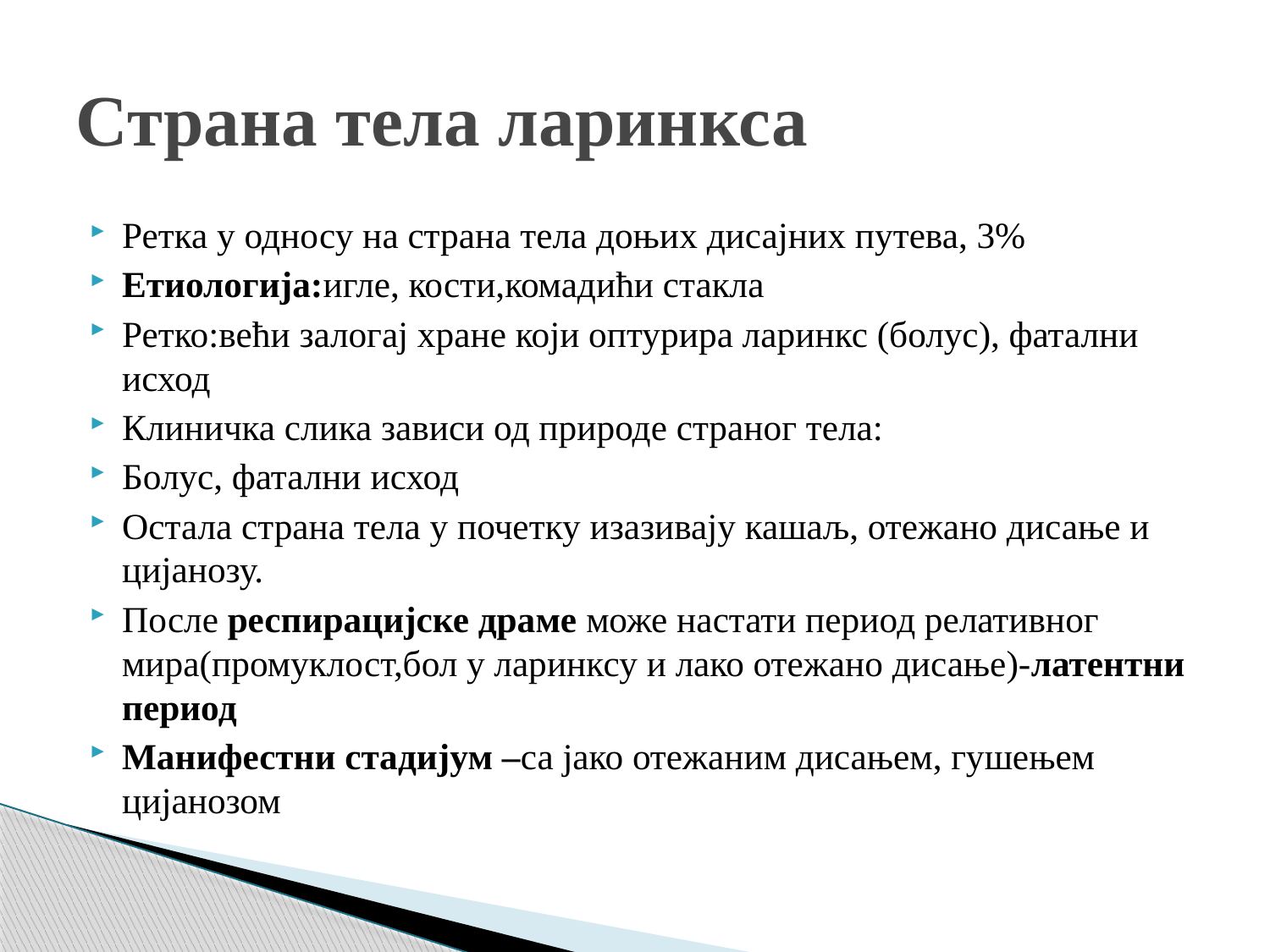

# Страна тела ларинкса
Ретка у односу на страна тела доњих дисајних путева, 3%
Етиологија:игле, кости,комадићи стакла
Ретко:већи залогај хране који оптурира ларинкс (болус), фатални исход
Клиничка слика зависи од природе страног тела:
Болус, фатални исход
Остала страна тела у почетку изазивају кашаљ, отежано дисање и цијанозу.
После респирацијске драме може настати период релативног мира(промуклост,бол у ларинксу и лако отежано дисање)-латентни период
Манифестни стадијум –са јако отежаним дисањем, гушењем цијанозом